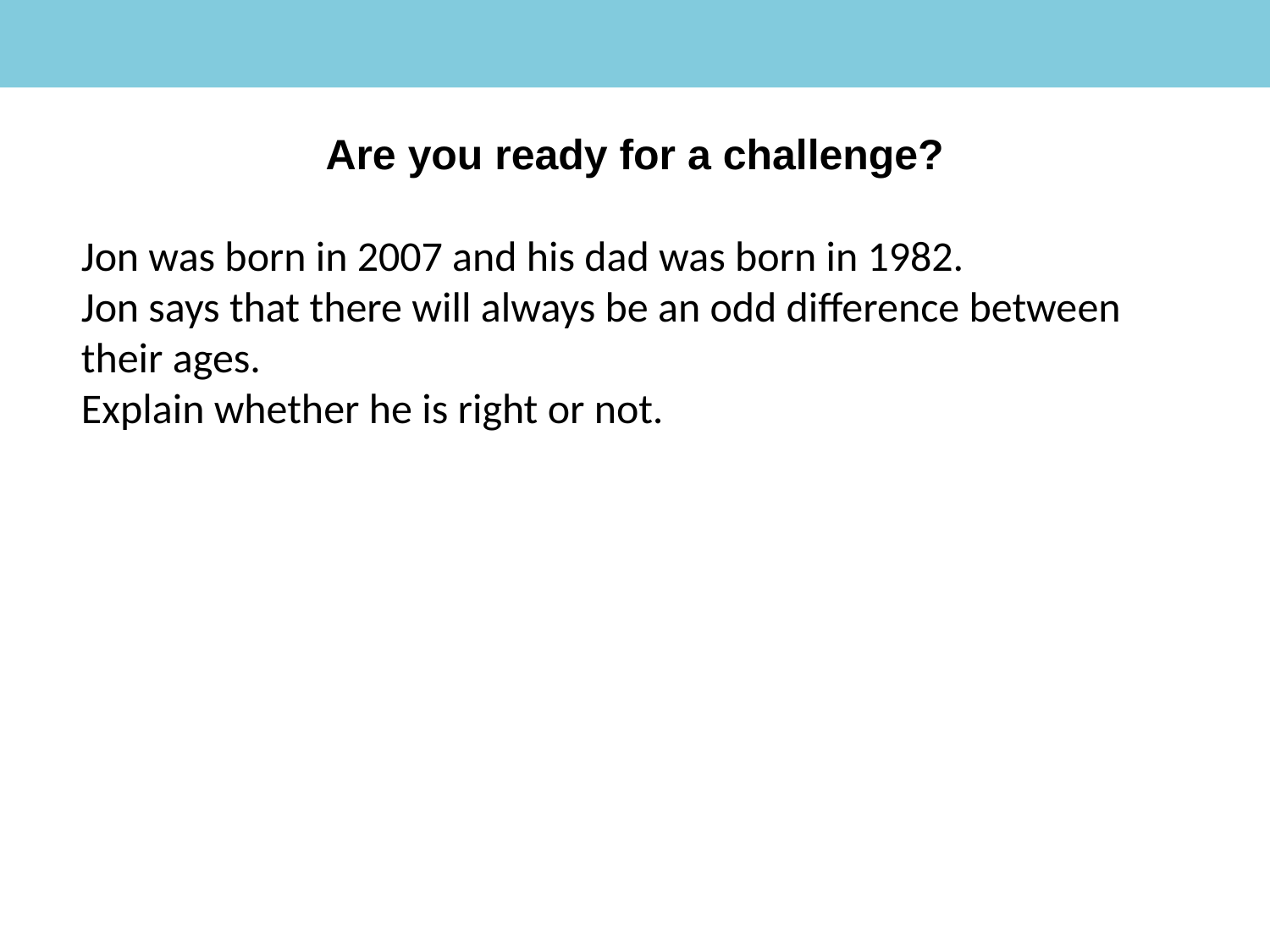

Are you ready for a challenge?

Jon was born in 2007 and his dad was born in 1982.
Jon says that there will always be an odd difference between their ages.
Explain whether he is right or not.